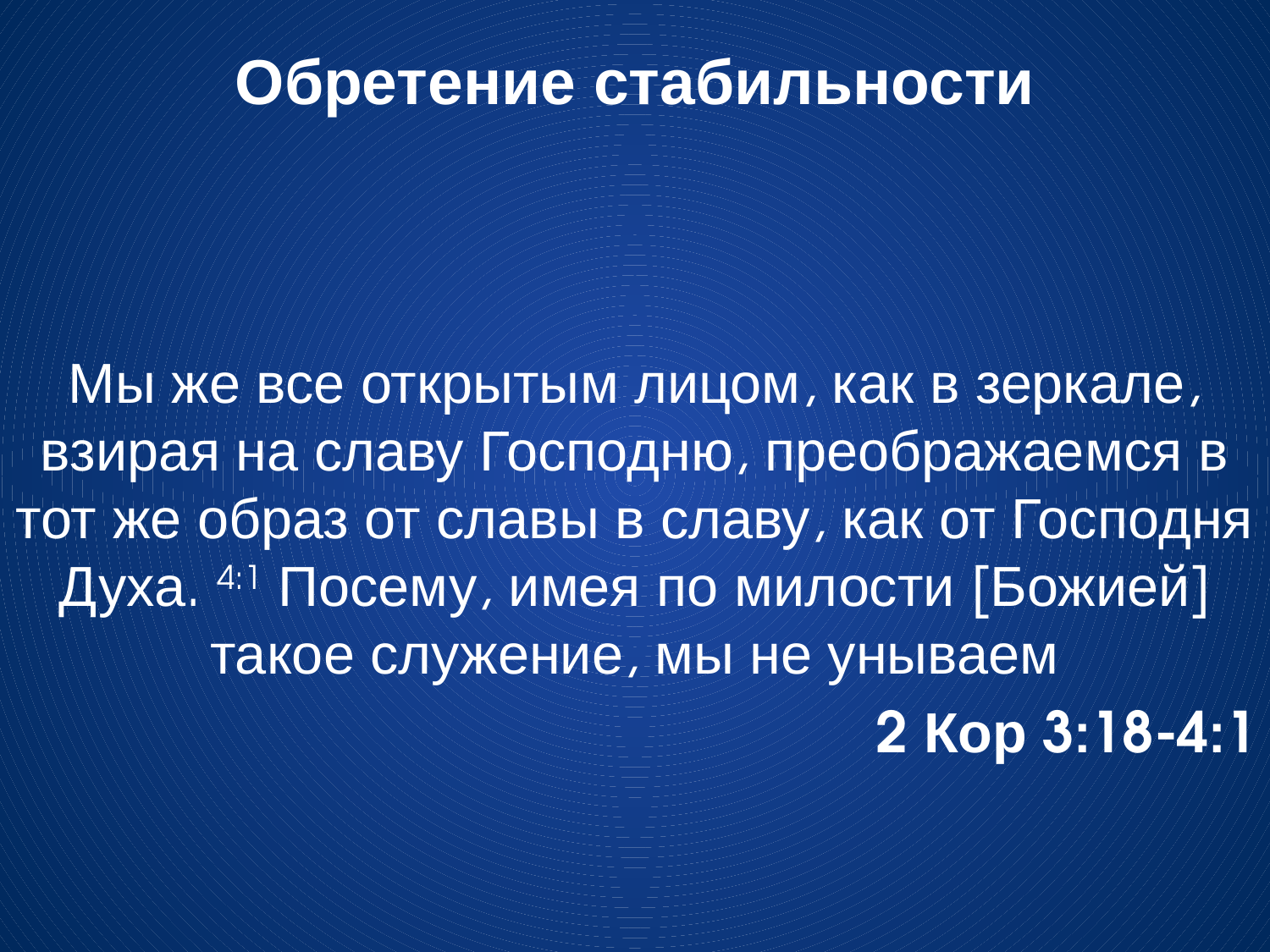

# Обретение стабильности
Мы же все открытым лицом, как в зеркале, взирая на славу Господню, преображаемся в тот же образ от славы в славу, как от Господня Духа. 4:1 Посему, имея по милости [Божией] такое служение, мы не унываем
2 Кор 3:18-4:1